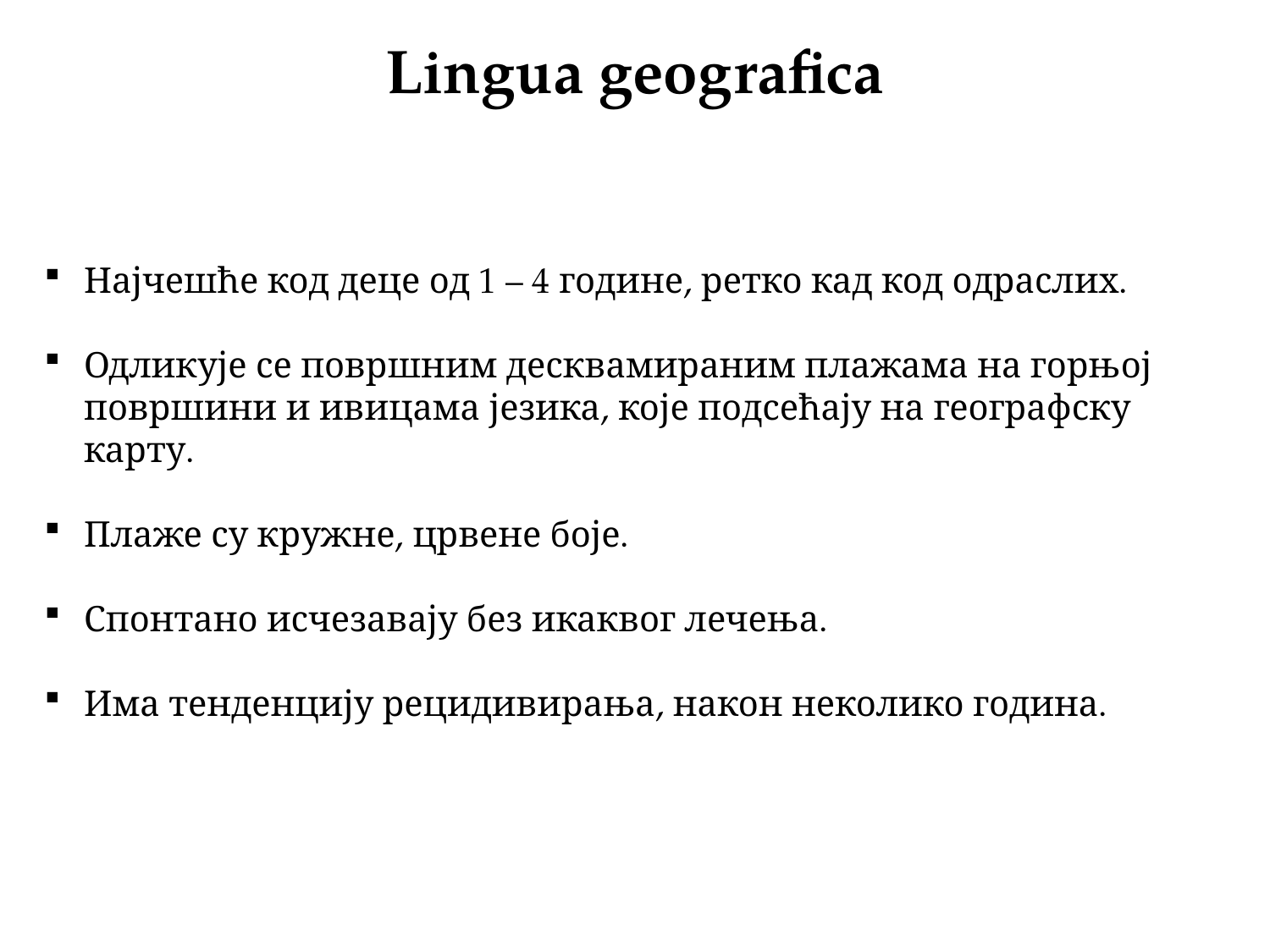

Lingua geografica

Најчешће код деце од 1 – 4 године, ретко кад код одраслих.

Одликује се површним десквамираним плажама на горњој површини и ивицама језика, које подсећају на географску карту.

Плаже су кружне, црвене боје.

Спонтано исчезавају без икаквог лечења.

Има тенденцију рецидивирања, након неколико година.